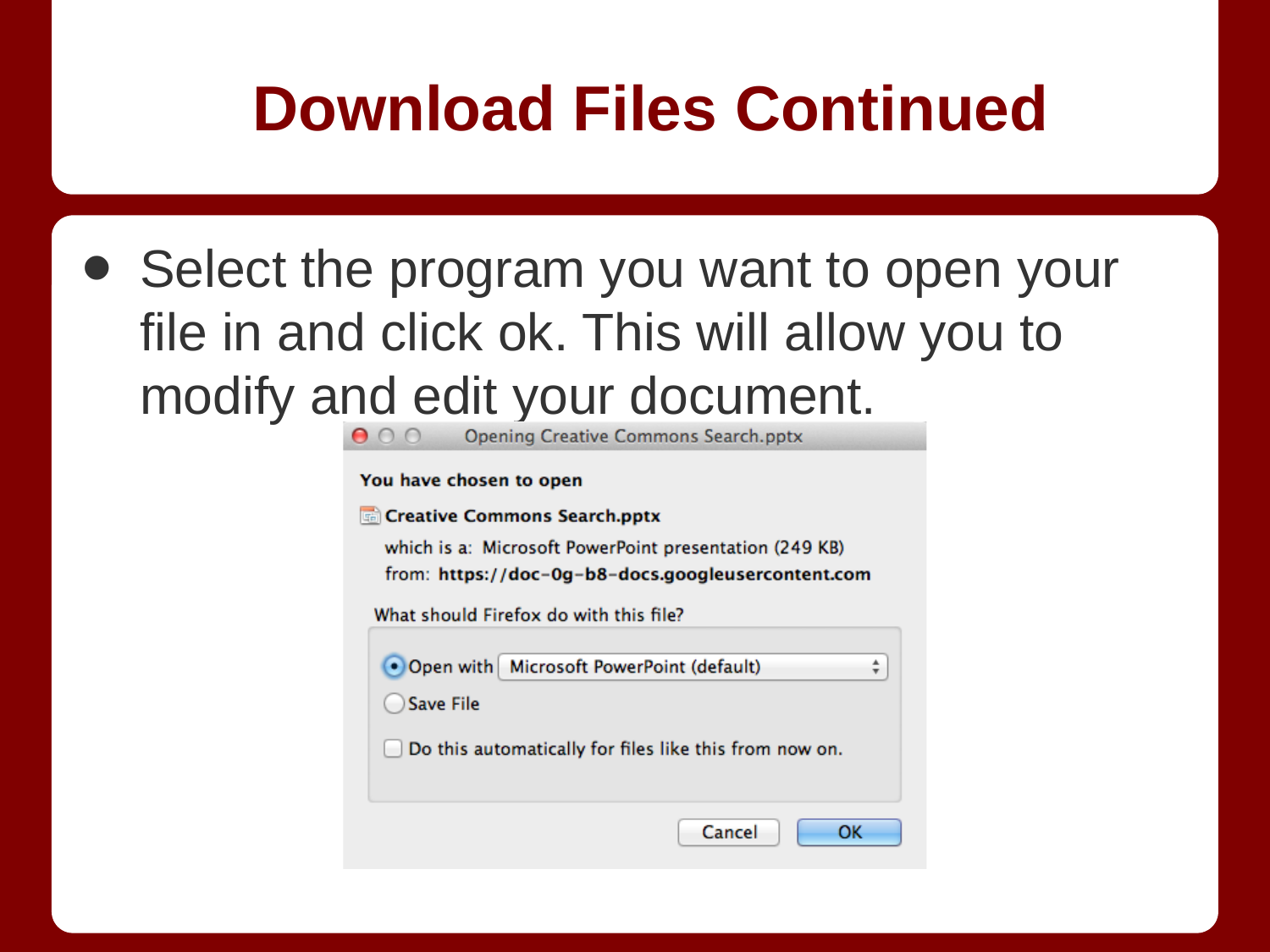

# Download Files Continued
Select the program you want to open your file in and click ok. This will allow you to modify and edit your document.